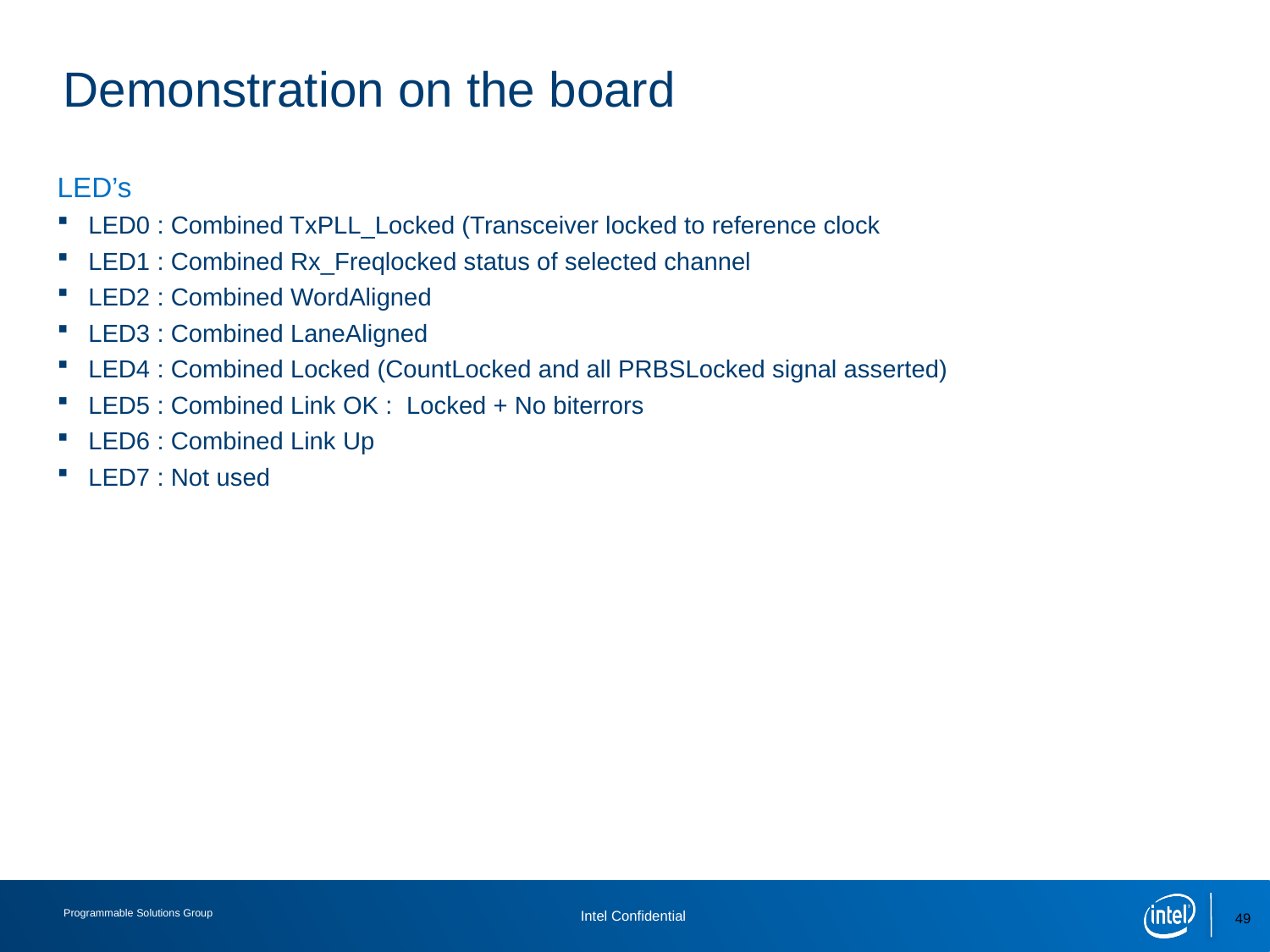

# Demonstration on the board
LED’s
LED0 : Combined TxPLL_Locked (Transceiver locked to reference clock
LED1 : Combined Rx_Freqlocked status of selected channel
LED2 : Combined WordAligned
LED3 : Combined LaneAligned
LED4 : Combined Locked (CountLocked and all PRBSLocked signal asserted)
LED5 : Combined Link OK :  Locked + No biterrors
LED6 : Combined Link Up
LED7 : Not used
49